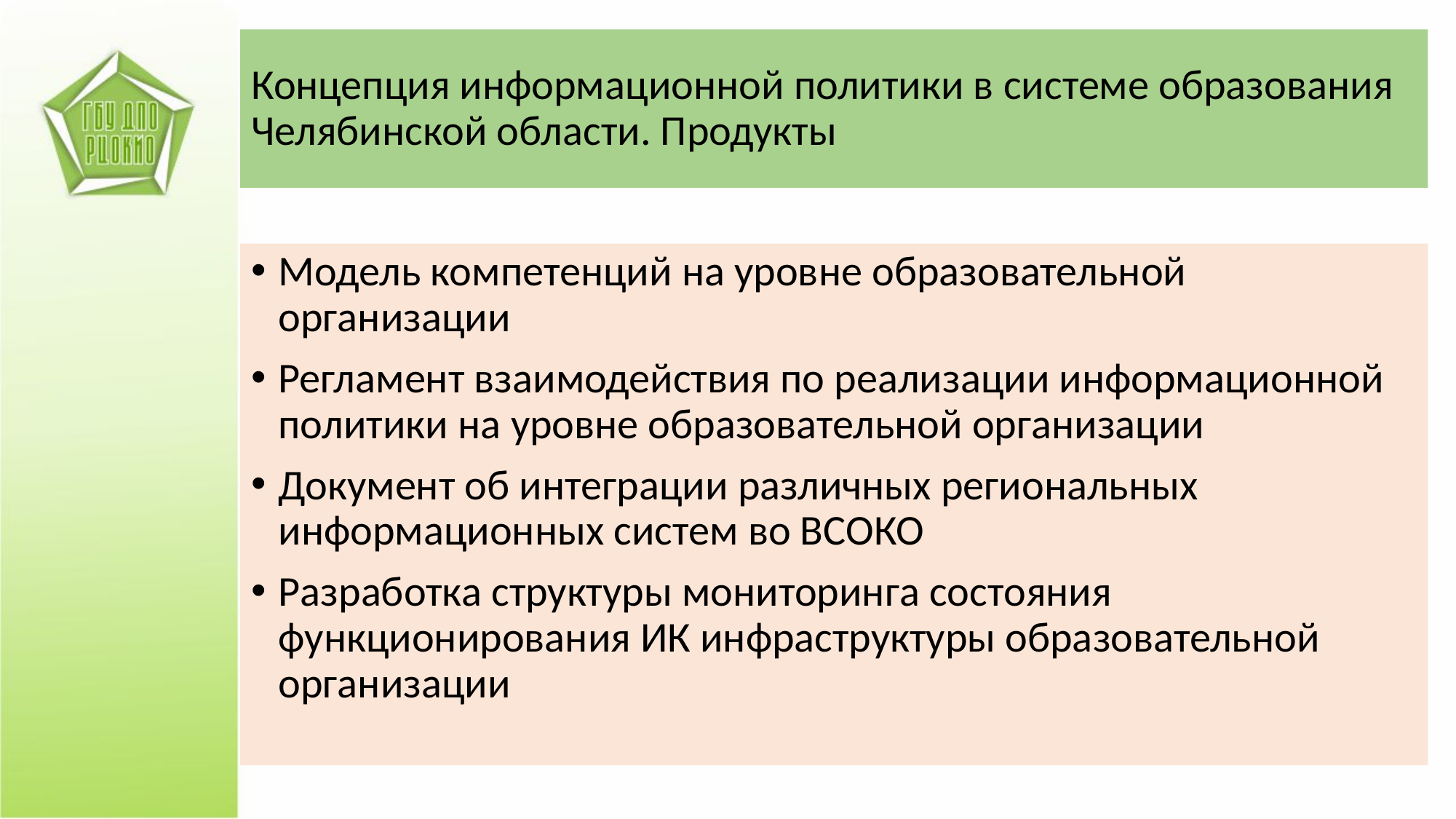

# Концепция информационной политики в системе образования Челябинской области. Продукты
Модель компетенций на уровне образовательной организации
Регламент взаимодействия по реализации информационной политики на уровне образовательной организации
Документ об интеграции различных региональных информационных систем во ВСОКО
Разработка структуры мониторинга состояния функционирования ИК инфраструктуры образовательной организации